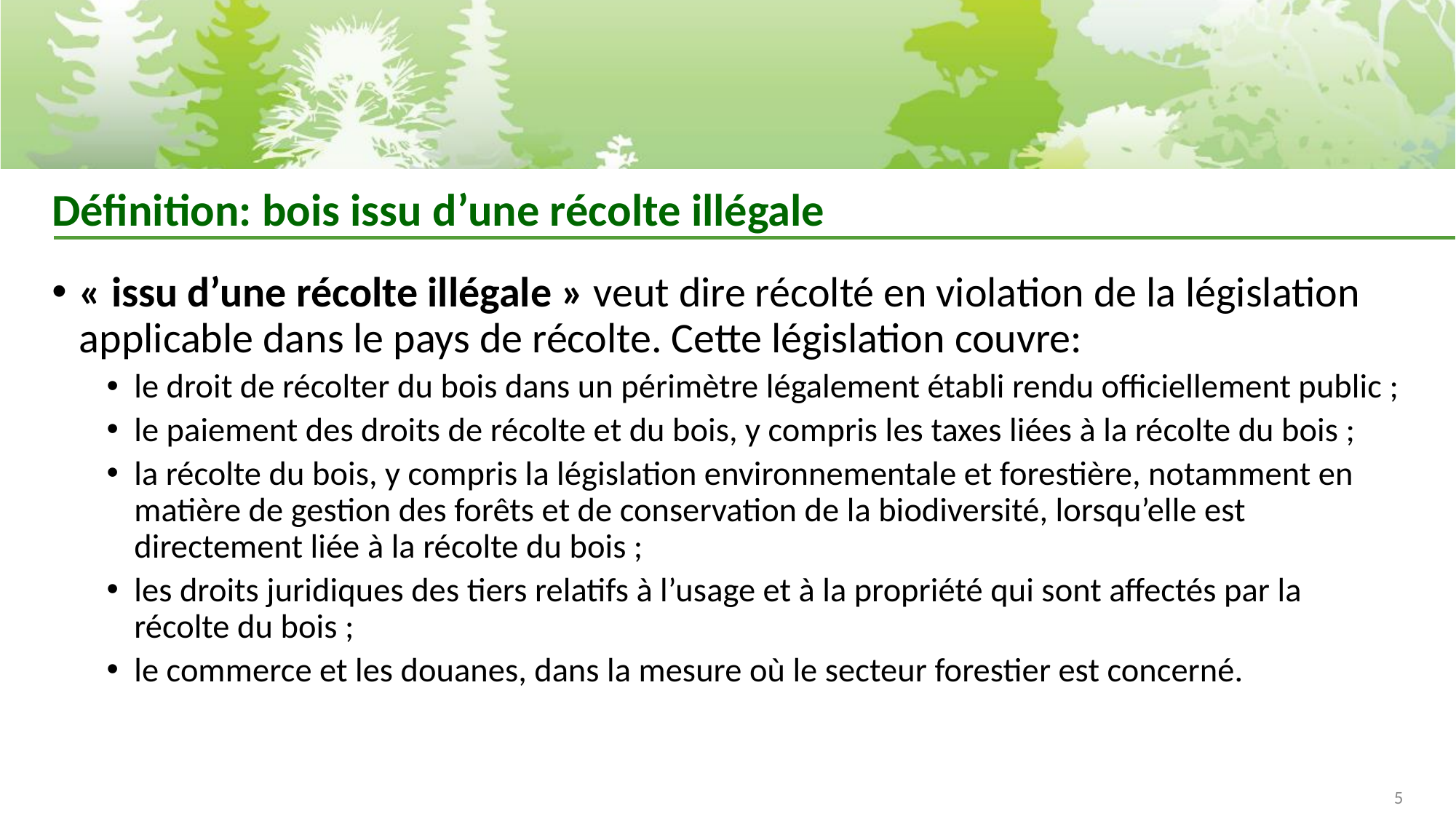

# Définition: bois issu d’une récolte illégale
« issu d’une récolte illégale » veut dire récolté en violation de la législation applicable dans le pays de récolte. Cette législation couvre:
le droit de récolter du bois dans un périmètre légalement établi rendu officiellement public ;
le paiement des droits de récolte et du bois, y compris les taxes liées à la récolte du bois ;
la récolte du bois, y compris la législation environnementale et forestière, notamment en matière de gestion des forêts et de conservation de la biodiversité, lorsqu’elle est directement liée à la récolte du bois ;
les droits juridiques des tiers relatifs à l’usage et à la propriété qui sont affectés par la récolte du bois ;
le commerce et les douanes, dans la mesure où le secteur forestier est concerné.
5